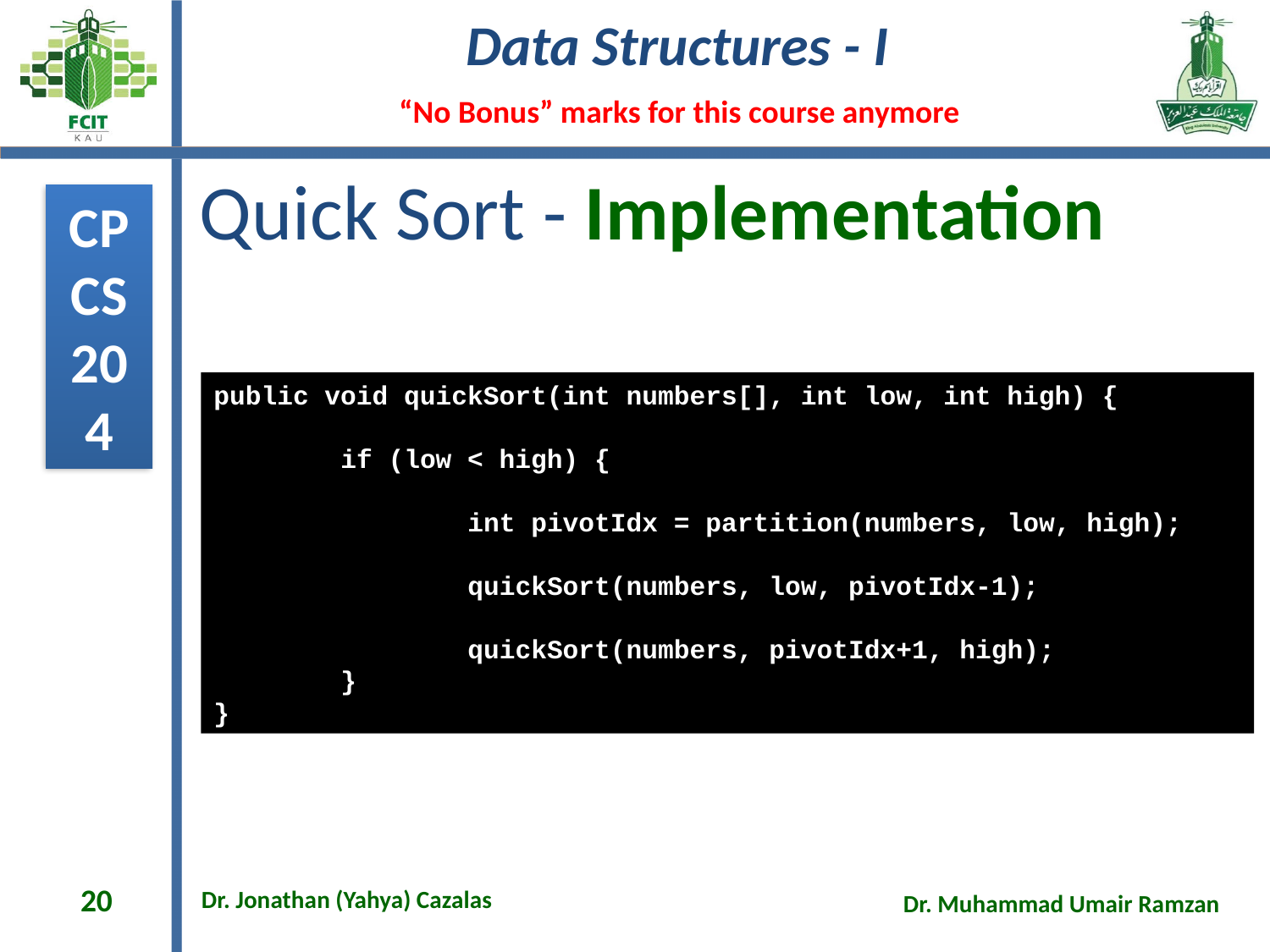

# Quick Sort - Implementation

public void quickSort(int numbers[], int low, int high) {

	if (low < high) {

		int pivotIdx = partition(numbers, low, high);

		quickSort(numbers, low, pivotIdx-1);

		quickSort(numbers, pivotIdx+1, high);
	}
}
20